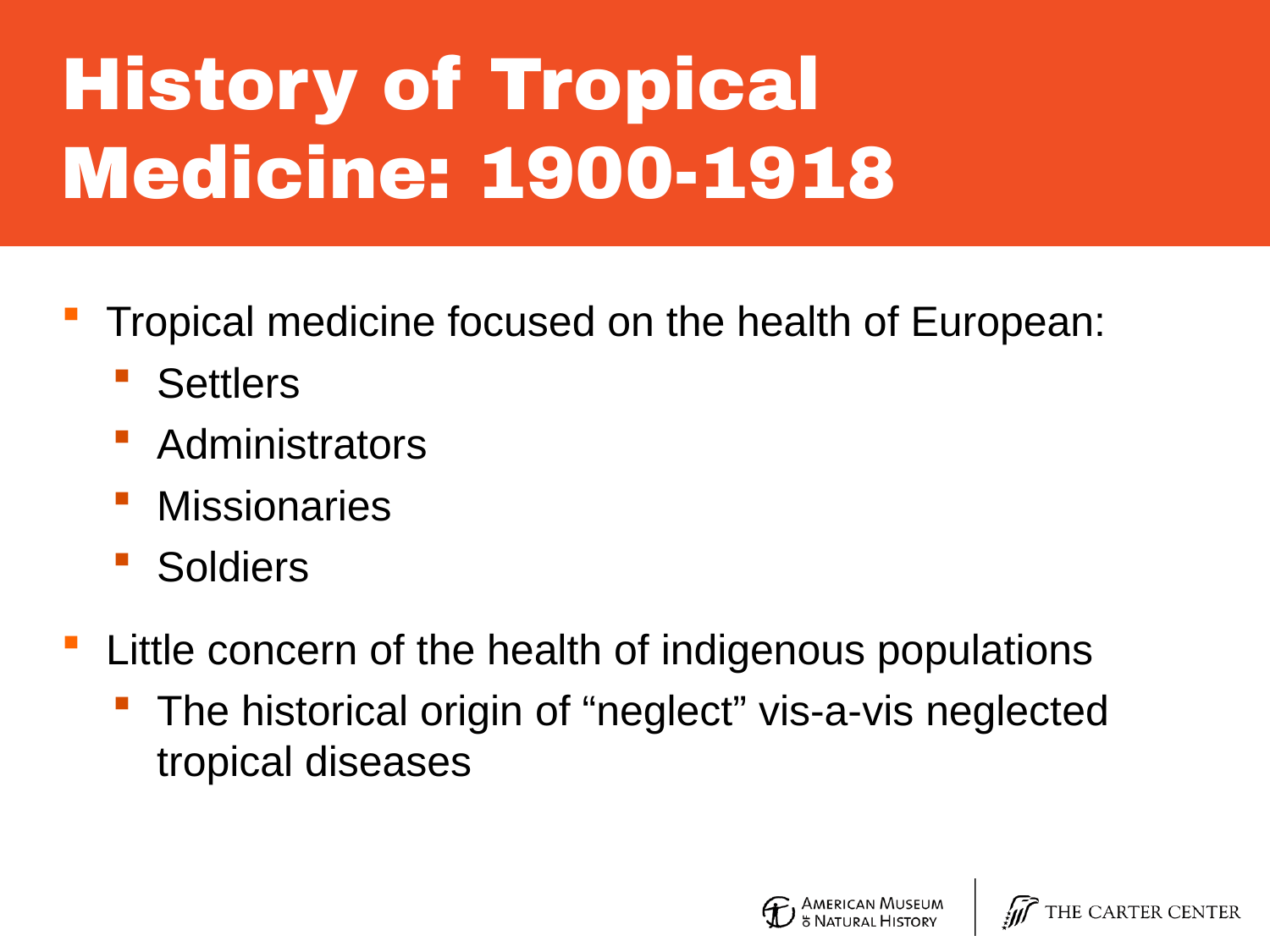

# History of Tropical Medicine: 1900-1918

Tropical medicine focused on the health of European:
Settlers
Administrators
Missionaries
Soldiers
Little concern of the health of indigenous populations
The historical origin of “neglect” vis-a-vis neglected tropical diseases